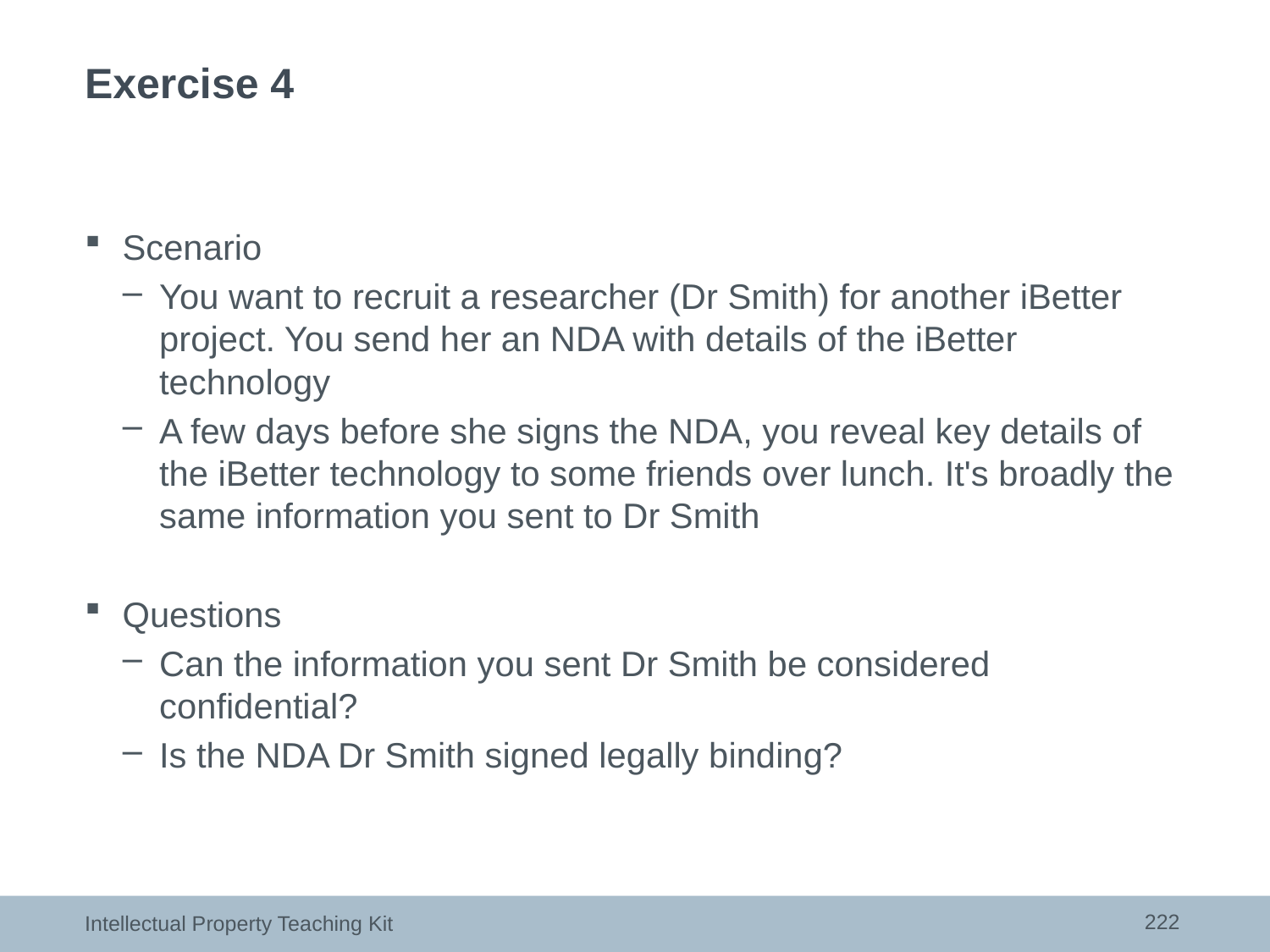

# Exercise 4
Scenario
You want to recruit a researcher (Dr Smith) for another iBetter project. You send her an NDA with details of the iBetter technology
A few days before she signs the NDA, you reveal key details of the iBetter technology to some friends over lunch. It's broadly the same information you sent to Dr Smith

Questions
Can the information you sent Dr Smith be considered confidential?
Is the NDA Dr Smith signed legally binding?

222
Intellectual Property Teaching Kit